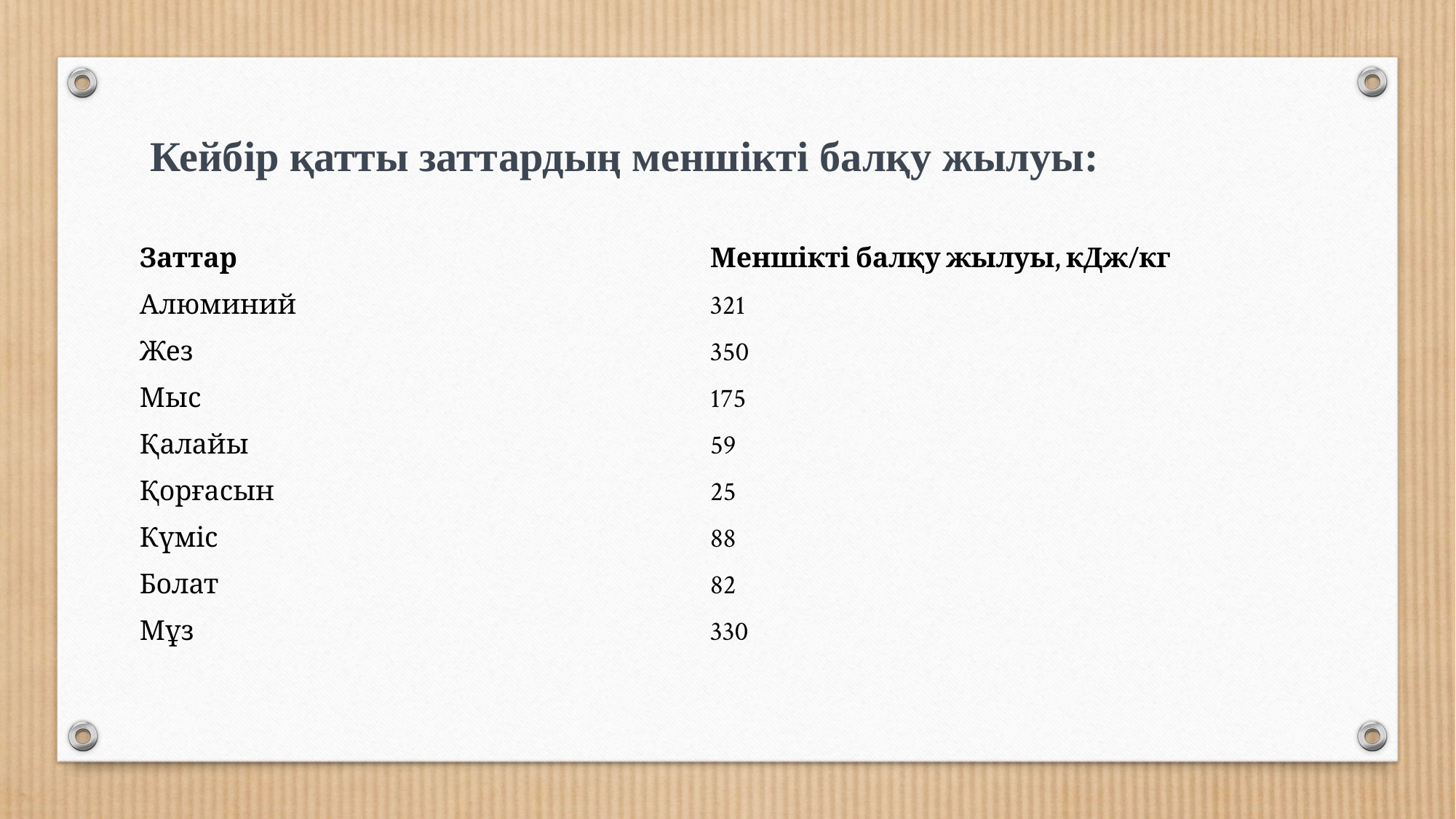

Кейбір қатты заттардың меншікті балқу жылуы:
| Заттар | Меншікті балқу жылуы, кДж/кг |
| --- | --- |
| Алюминий | 321 |
| Жез | 350 |
| Мыс | 175 |
| Қалайы | 59 |
| Қорғасын | 25 |
| Күміс | 88 |
| Болат | 82 |
| Мұз | 330 |